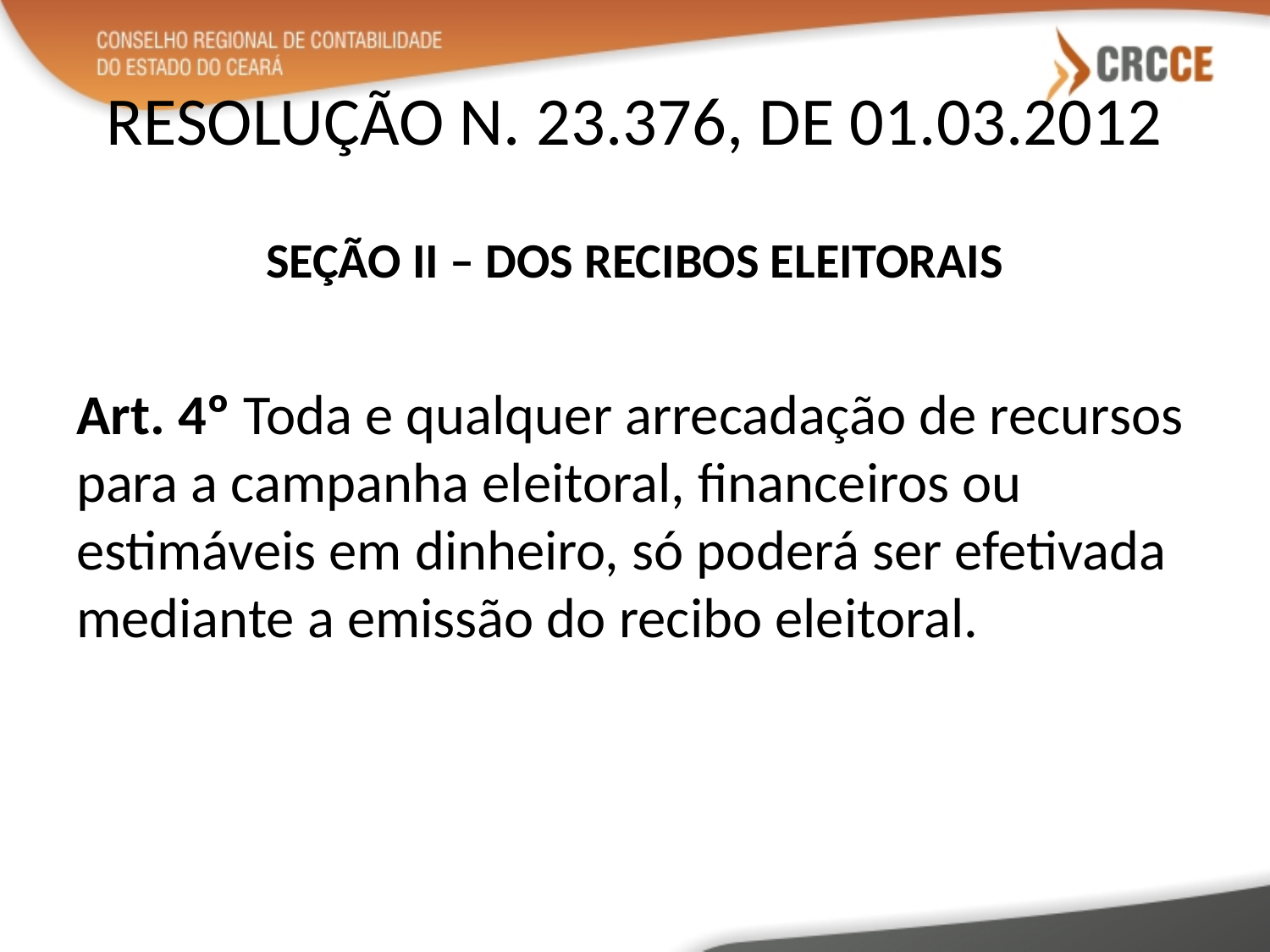

# RESOLUÇÃO N. 23.376, DE 01.03.2012
SEÇÃO II – DOS RECIBOS ELEITORAIS

Art. 4º Toda e qualquer arrecadação de recursos para a campanha eleitoral, financeiros ou estimáveis em dinheiro, só poderá ser efetivada mediante a emissão do recibo eleitoral.